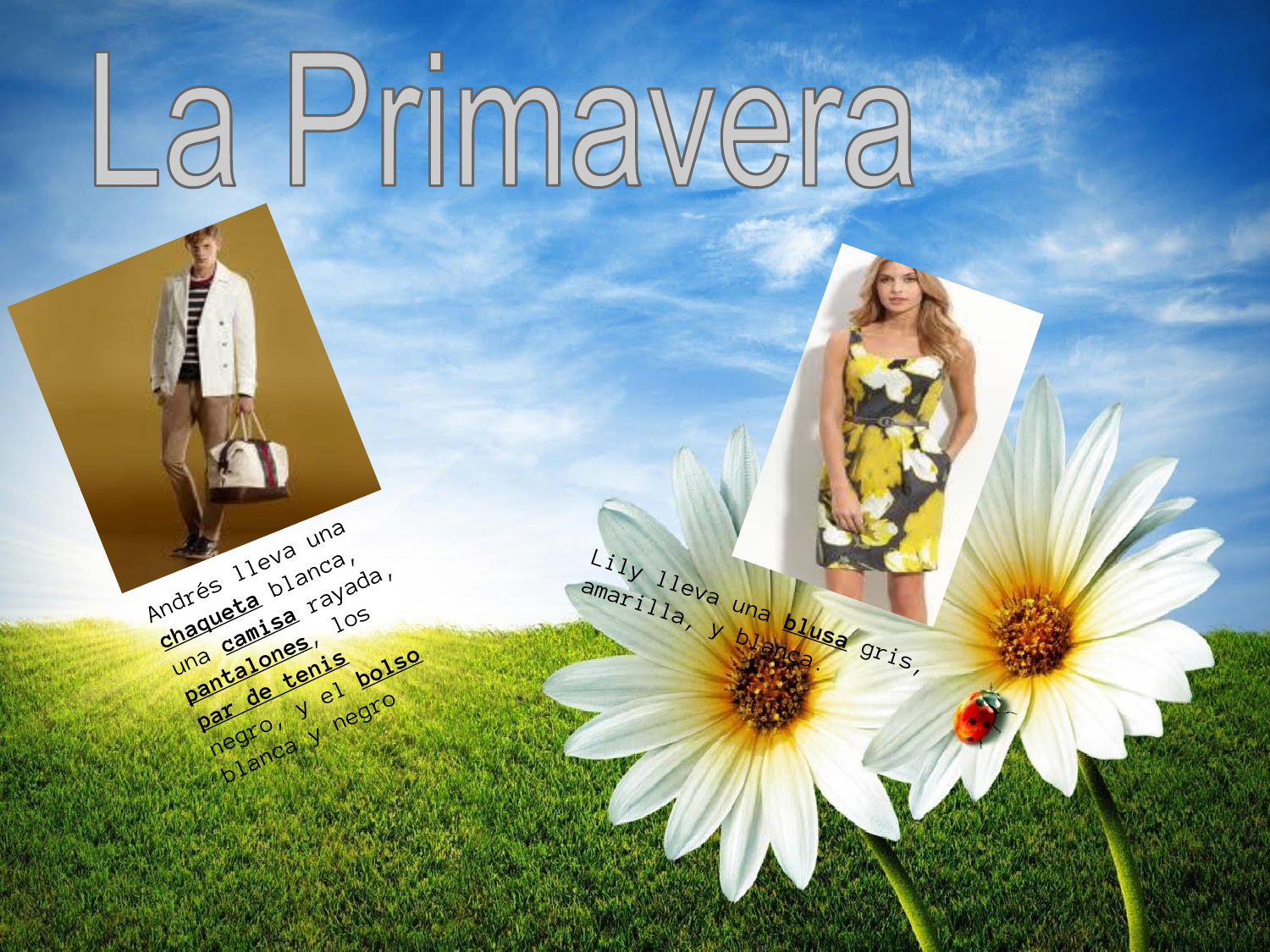

Andrés lleva una chaqueta blanca, una camisa rayada, pantalones, los par de tenis negro, y el bolso blanca y negro
Lily lleva una blusa gris, amarilla, y blanca.